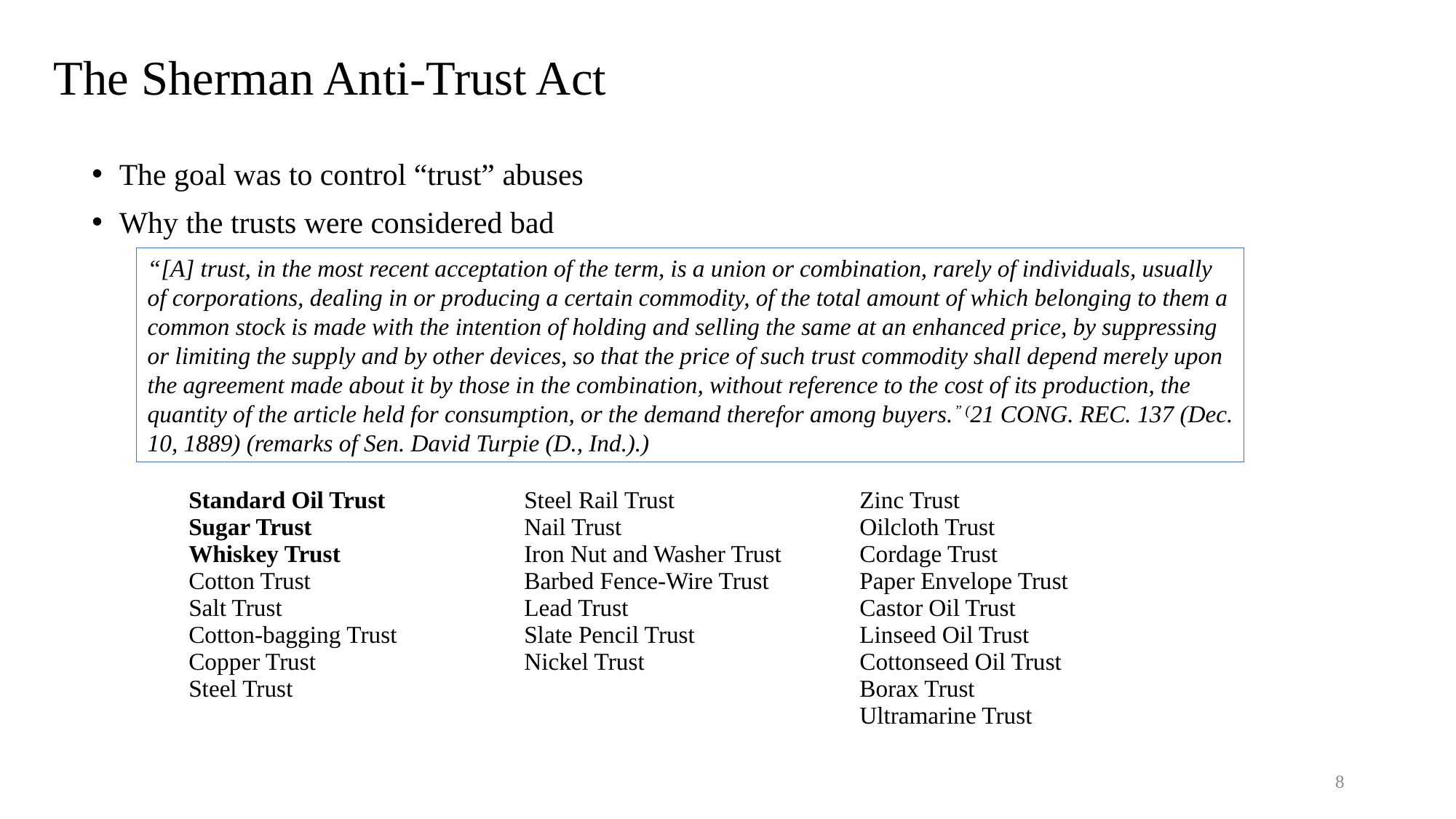

# The Sherman Anti-Trust Act
The goal was to control “trust” abuses
Why the trusts were considered bad

“[A] trust, in the most recent acceptation of the term, is a union or combination, rarely of individuals, usually of corporations, dealing in or producing a certain commodity, of the total amount of which belonging to them a common stock is made with the intention of holding and selling the same at an enhanced price, by suppressing or limiting the supply and by other devices, so that the price of such trust commodity shall depend merely upon the agreement made about it by those in the combination, without reference to the cost of its production, the quantity of the article held for consumption, or the demand therefor among buyers.” (21 Cong. Rec. 137 (Dec. 10, 1889) (remarks of Sen. David Turpie (D., Ind.).)
| Standard Oil Trust Sugar Trust Whiskey Trust Cotton Trust Salt Trust Cotton-bagging Trust Copper Trust Steel Trust | Steel Rail Trust Nail Trust Iron Nut and Washer Trust Barbed Fence-Wire Trust Lead Trust Slate Pencil Trust Nickel Trust | Zinc Trust Oilcloth Trust Cordage Trust Paper Envelope Trust Castor Oil Trust Linseed Oil Trust Cottonseed Oil Trust Borax Trust Ultramarine Trust |
| --- | --- | --- |
8